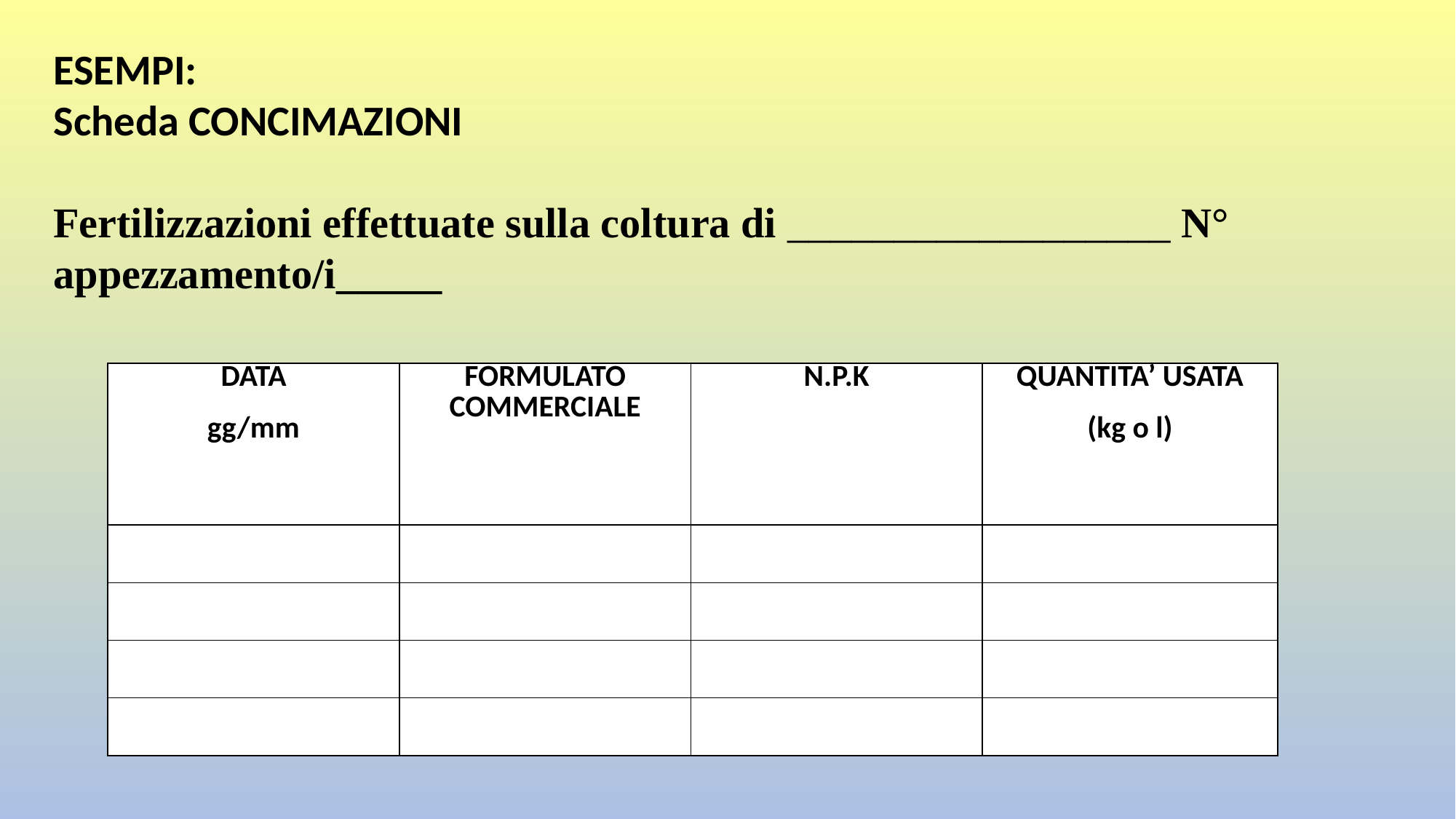

ESEMPI:
Scheda CONCIMAZIONI

Fertilizzazioni effettuate sulla coltura di __________________ N° appezzamento/i_____

| DATA gg/mm | FORMULATO COMMERCIALE | N.P.K | QUANTITA’ USATA (kg o l) |
| --- | --- | --- | --- |
|  |  |  |  |
|  |  |  |  |
|  |  |  |  |
|  |  |  |  |